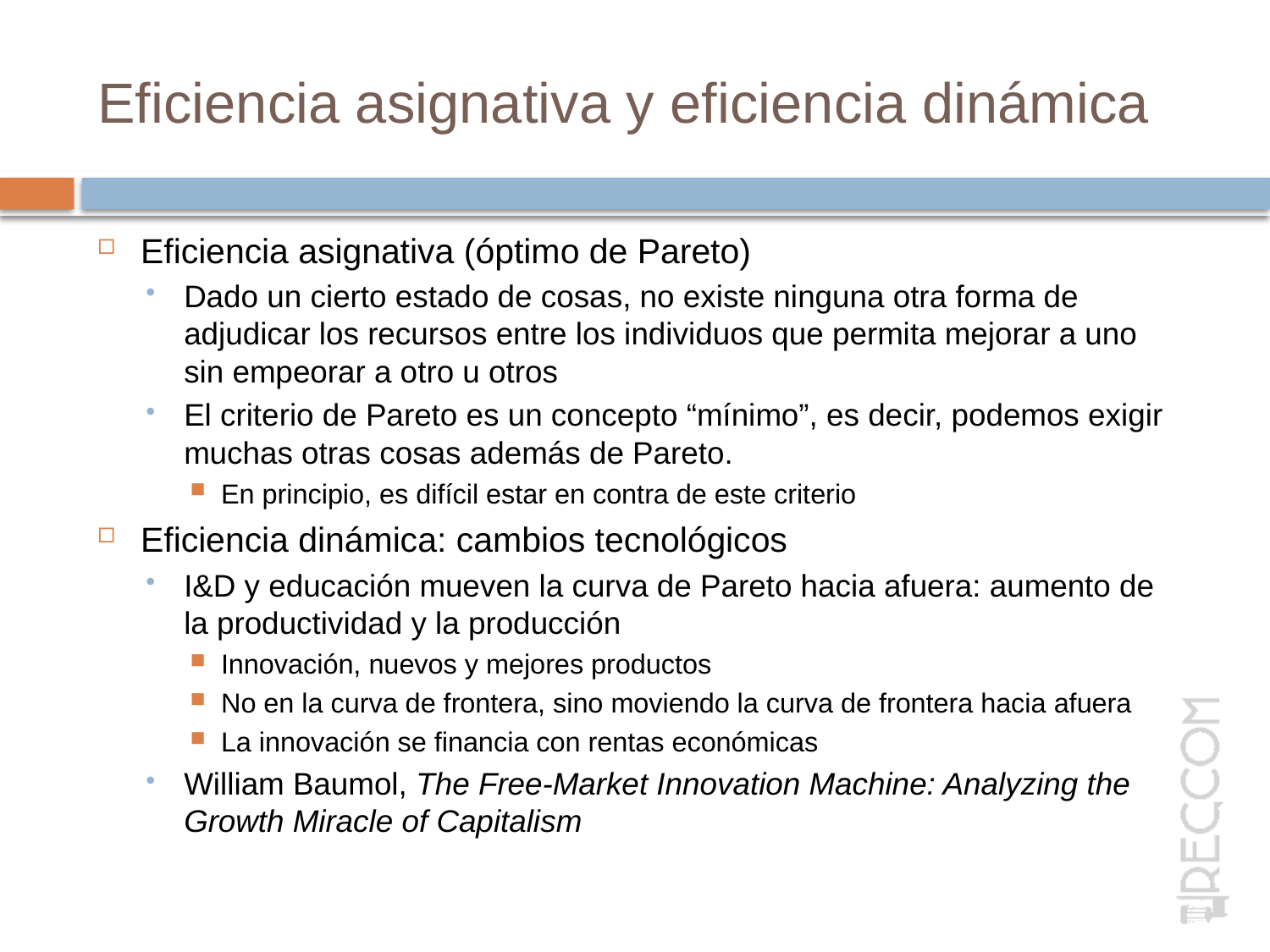

# Eficiencia asignativa y eficiencia dinámica
Eficiencia asignativa (óptimo de Pareto)
Dado un cierto estado de cosas, no existe ninguna otra forma de adjudicar los recursos entre los individuos que permita mejorar a uno sin empeorar a otro u otros
El criterio de Pareto es un concepto “mínimo”, es decir, podemos exigir muchas otras cosas además de Pareto.
En principio, es difícil estar en contra de este criterio
Eficiencia dinámica: cambios tecnológicos
I&D y educación mueven la curva de Pareto hacia afuera: aumento de la productividad y la producción
Innovación, nuevos y mejores productos
No en la curva de frontera, sino moviendo la curva de frontera hacia afuera
La innovación se financia con rentas económicas
William Baumol, The Free-Market Innovation Machine: Analyzing the Growth Miracle of Capitalism